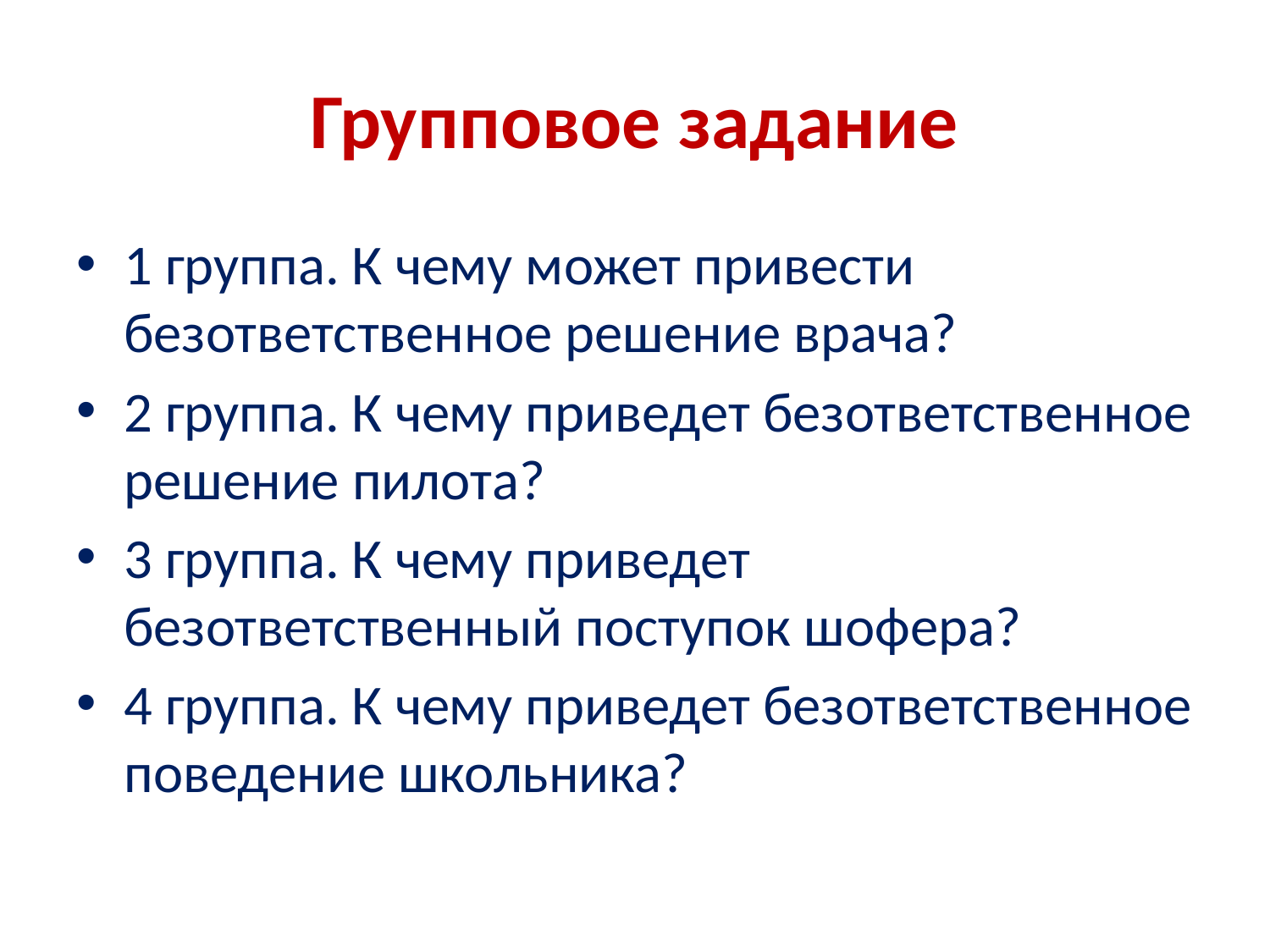

# Групповое задание
1 группа. К чему может привести безответственное решение врача?
2 группа. К чему приведет безответственное решение пилота?
3 группа. К чему приведет безответственный поступок шофера?
4 группа. К чему приведет безответственное поведение школьника?